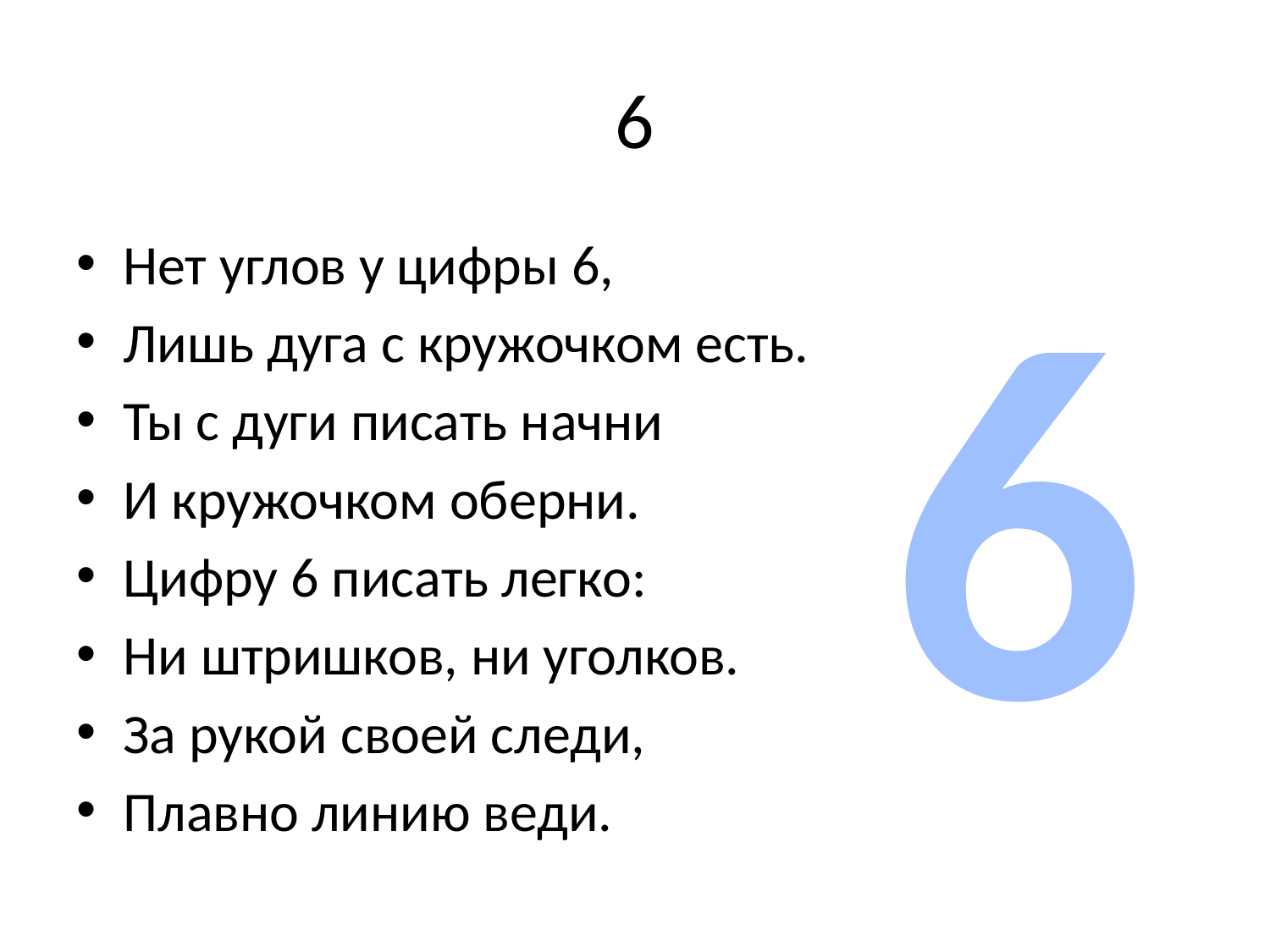

# 6
6
Нет углов у цифры 6,
Лишь дуга с кружочком есть.
Ты с дуги писать начни
И кружочком оберни.
Цифру 6 писать легко:
Ни штришков, ни уголков.
За рукой своей следи,
Плавно линию веди.